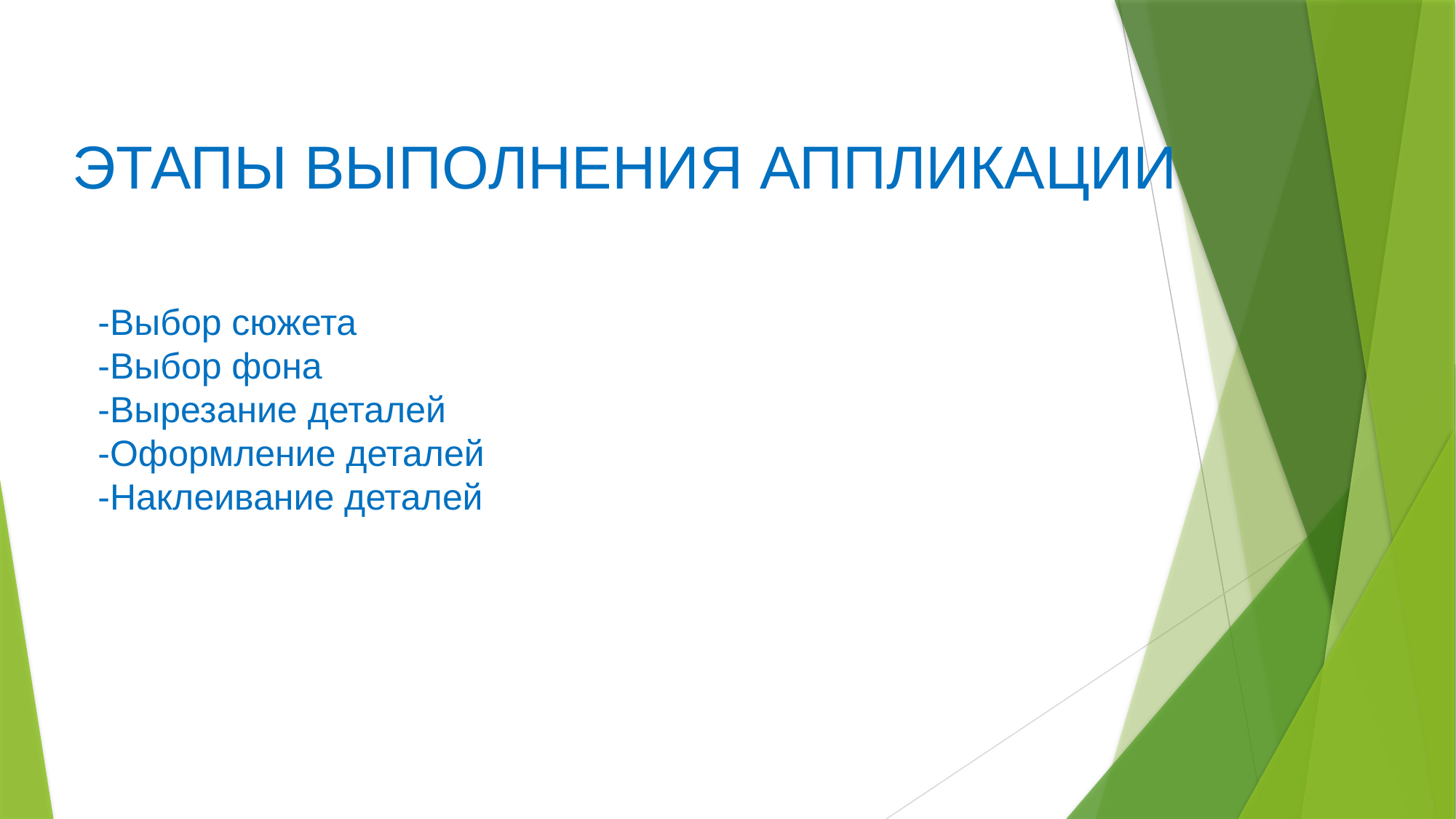

ЭТАПЫ ВЫПОЛНЕНИЯ АППЛИКАЦИИ
-Выбор сюжета
-Выбор фона
-Вырезание деталей
-Оформление деталей
-Наклеивание деталей